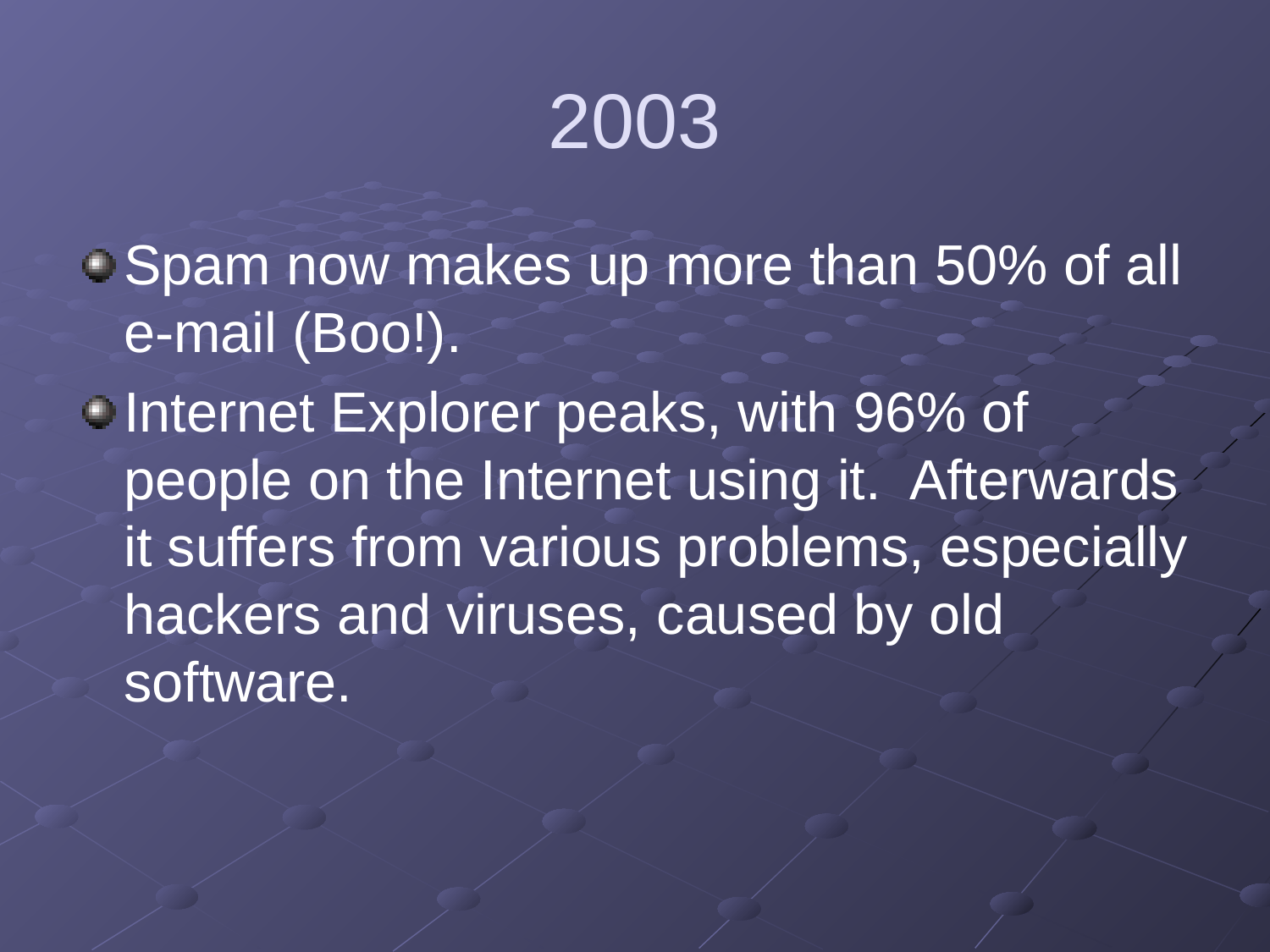

# 2003
Spam now makes up more than 50% of all e-mail (Boo!).
Internet Explorer peaks, with 96% of people on the Internet using it.  Afterwards it suffers from various problems, especially hackers and viruses, caused by old software.